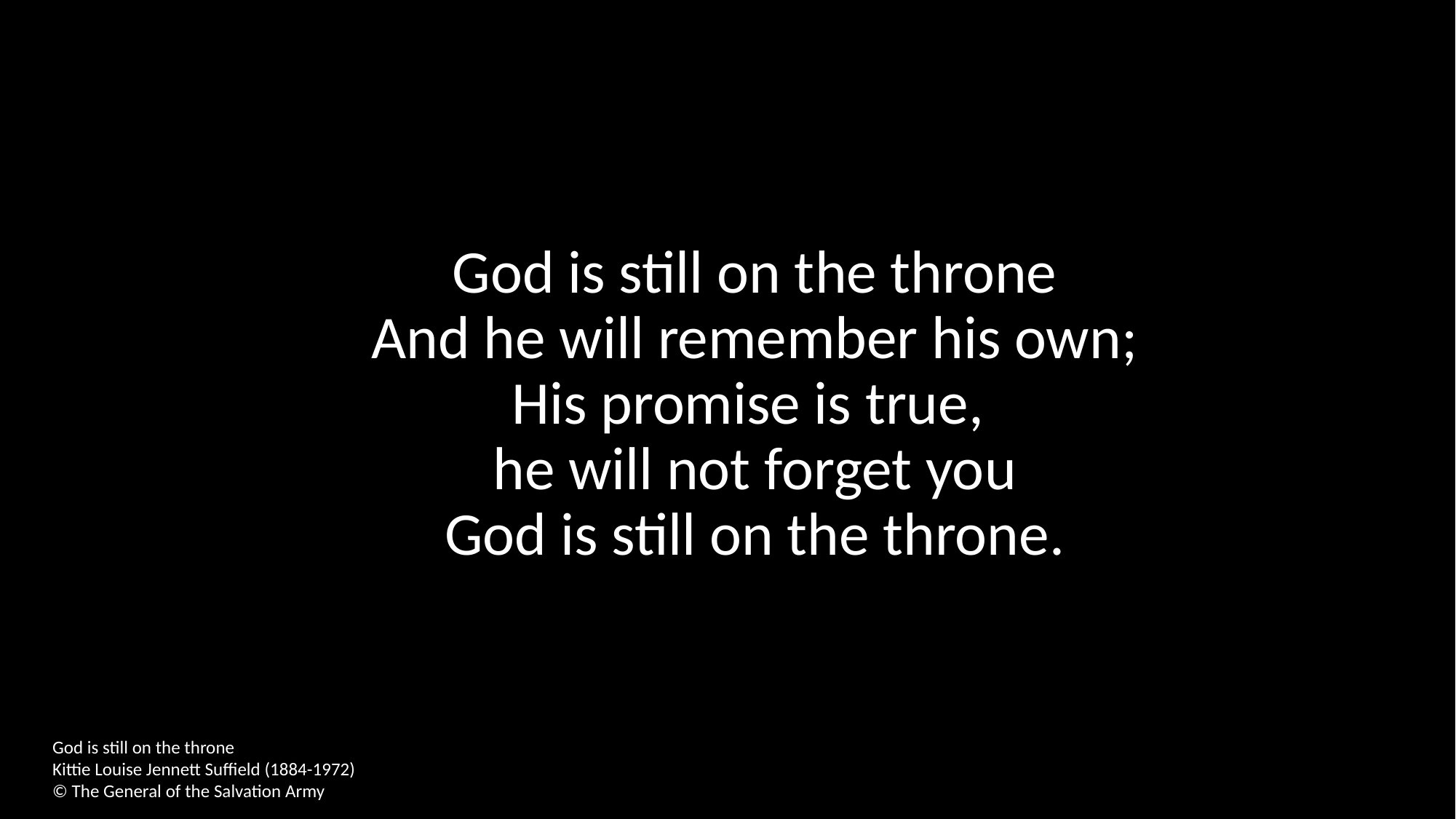

God is still on the throne
And he will remember his own;
His promise is true,
he will not forget you
God is still on the throne.
God is still on the throne
Kittie Louise Jennett Suffield (1884-1972)
© The General of the Salvation Army